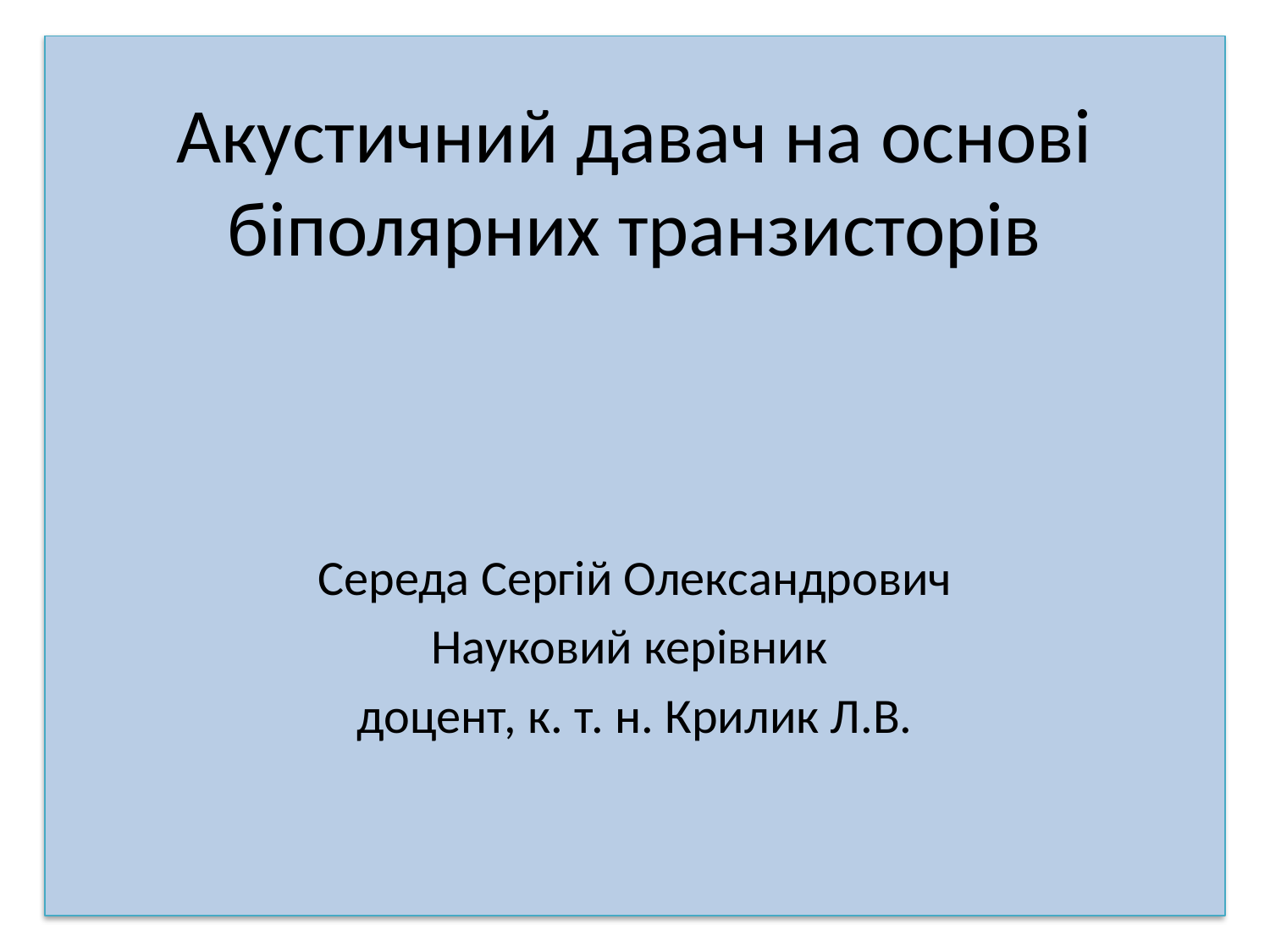

# Акустичний давач на основі біполярних транзисторів
Середа Сергій Олександрович
Науковий керівник
доцент, к. т. н. Крилик Л.В.